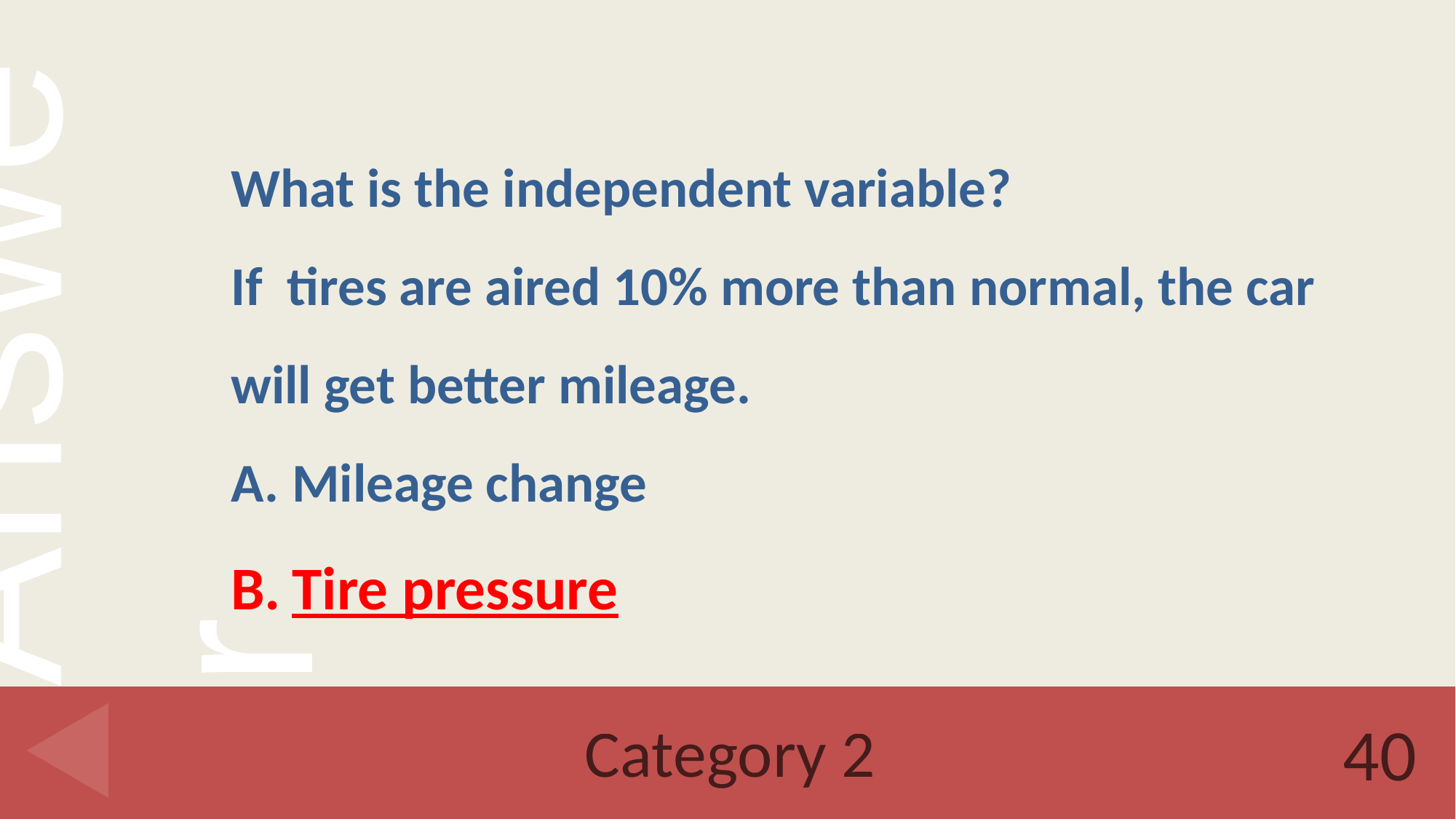

What is the independent variable?
If  tires are aired 10% more than normal, the car will get better mileage.
Mileage change
Tire pressure
# Category 2
40